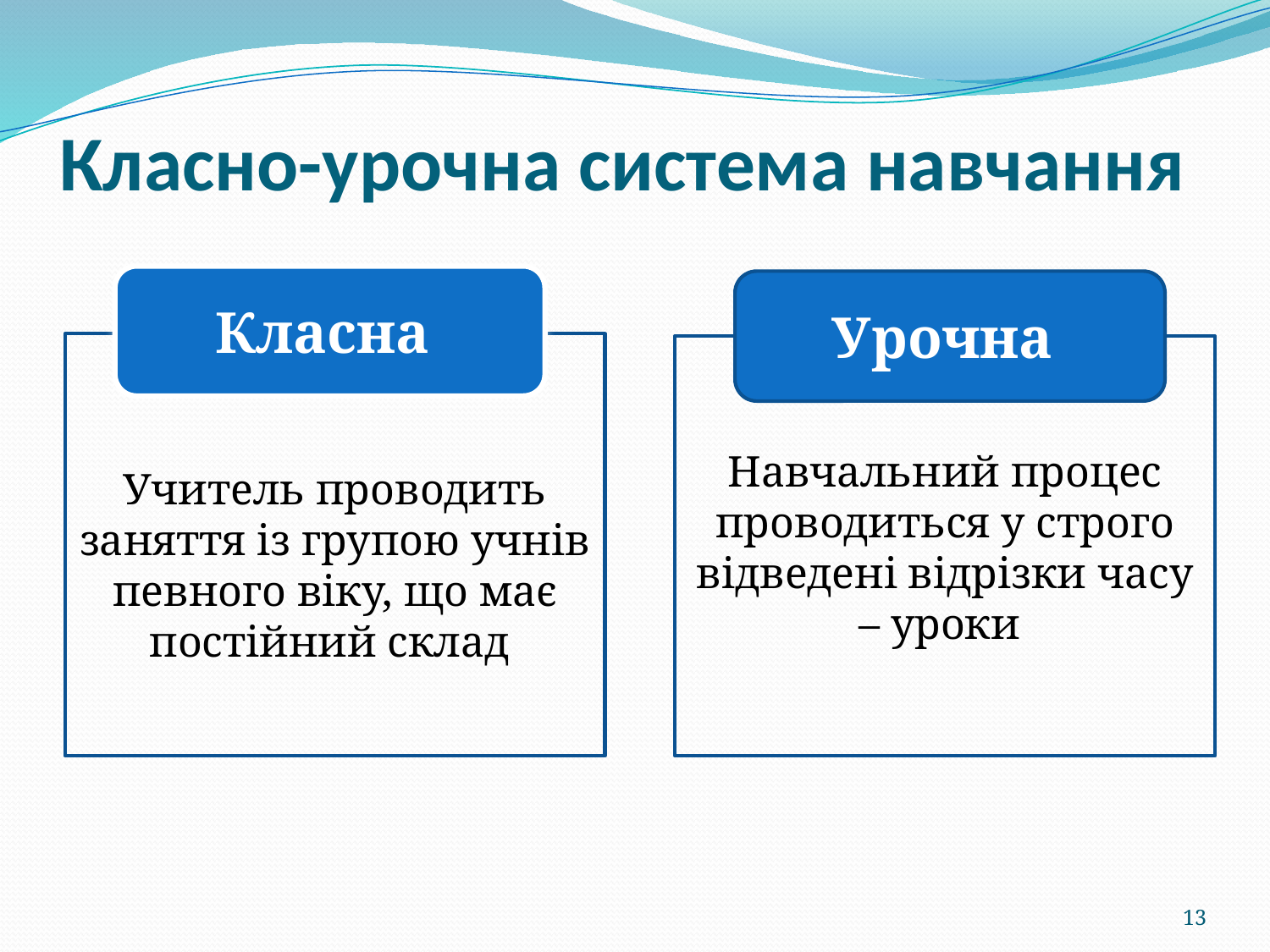

# Класно-урочна система навчання
Класна
Урочна

Учитель проводить заняття із групою учнів певного віку, що має постійний склад
Навчальний процес проводиться у строго відведені відрізки часу – уроки
13